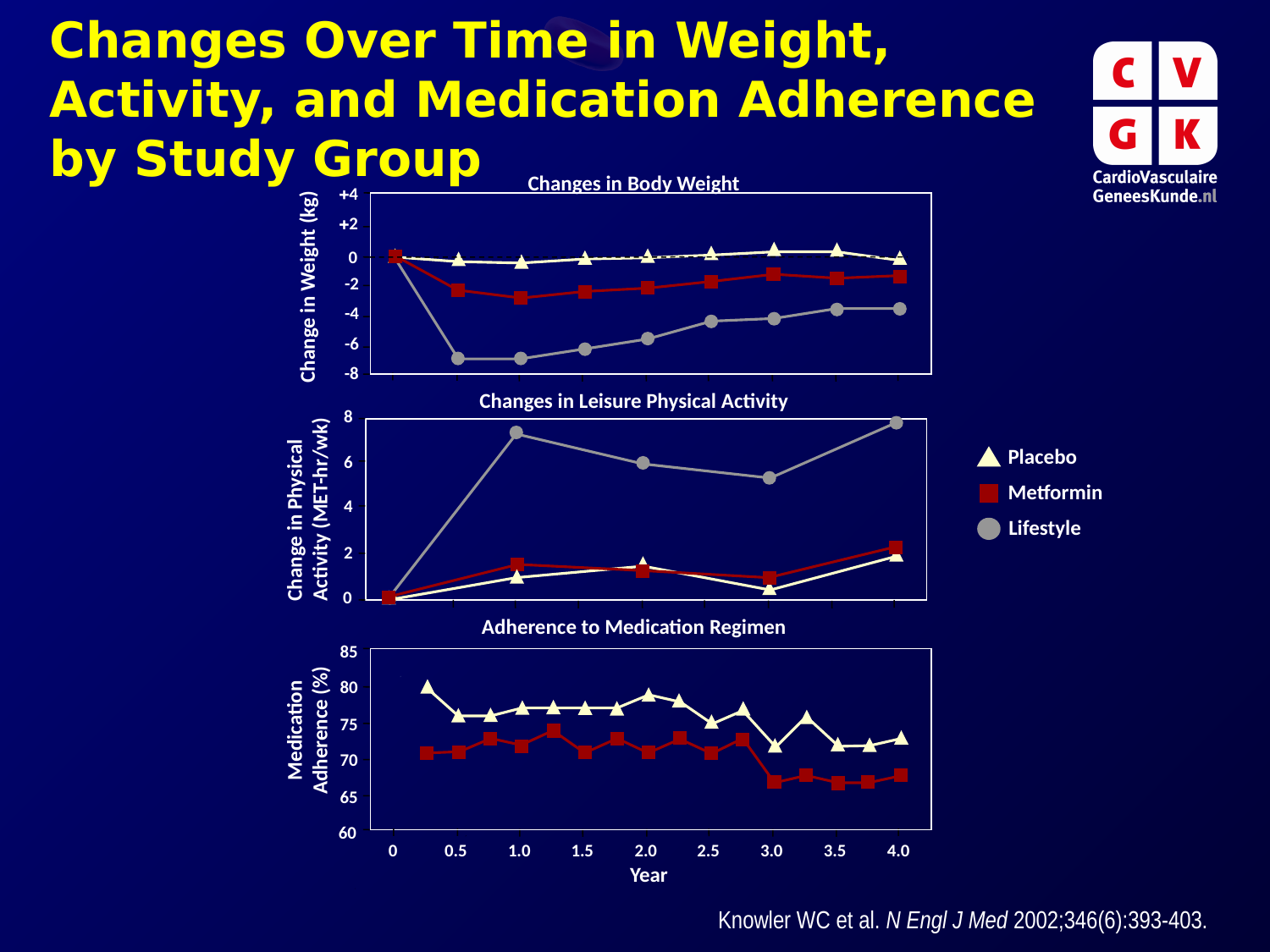

Changes Over Time in Weight, Activity, and Medication Adherence by Study Group
Changes in Body Weight
+4

+2

0

-2

-4

-6

-8

Change in Weight (kg)
Changes in Leisure Physical Activity
8

6

4

2

0

Change in Physical
Activity (MET-hr/wk)
Placebo

Metformin

Lifestyle

Adherence to Medication Regimen
85

80

75

70

65

60

0
0.5
1.0
1.5
2.0
2.5
3.0
3.5
4.0

Medication
Adherence (%)
Year
Knowler WC et al. N Engl J Med 2002;346(6):393-403.